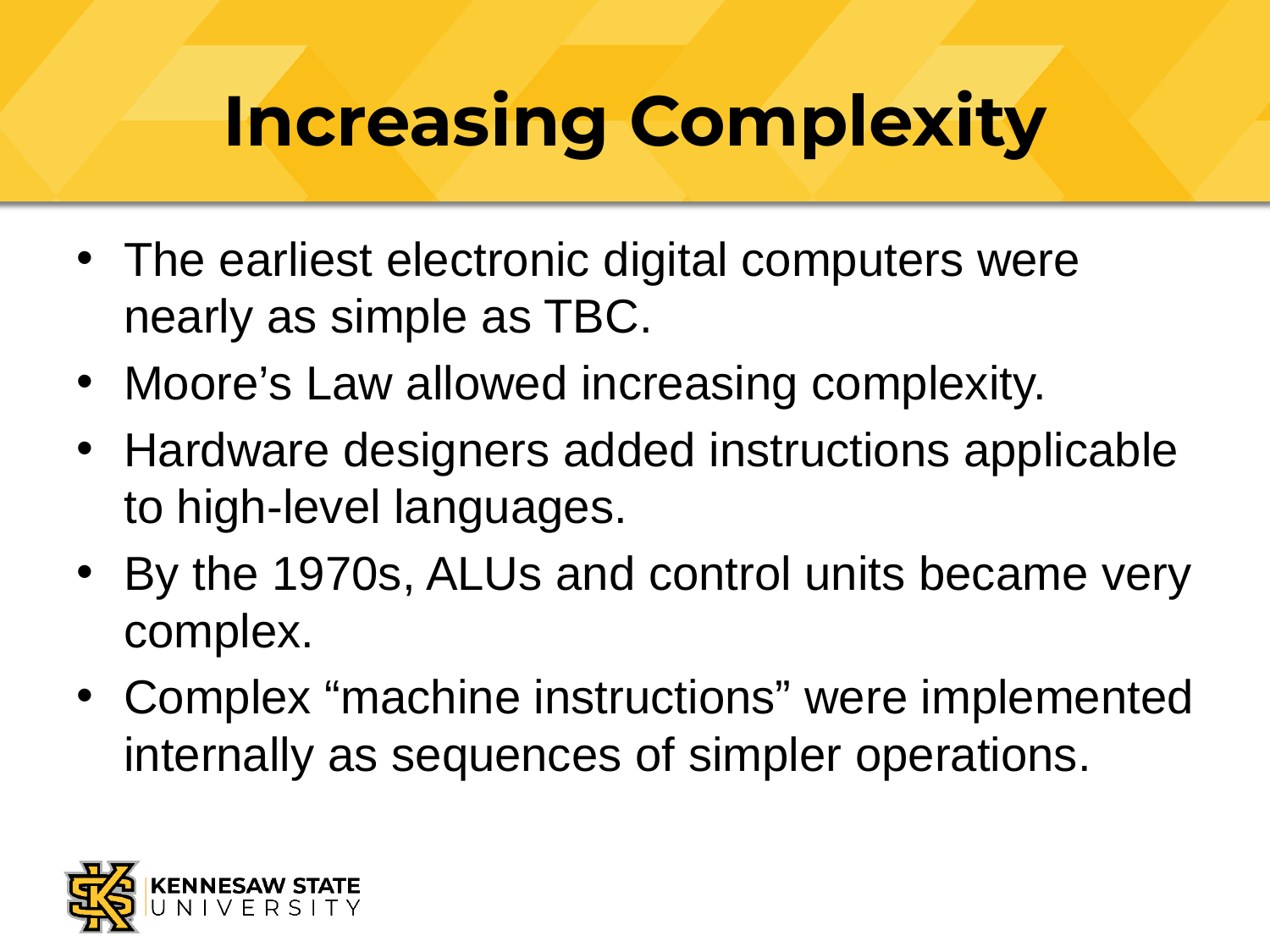

# Increasing Complexity
The earliest electronic digital computers were nearly as simple as TBC.
Moore’s Law allowed increasing complexity.
Hardware designers added instructions applicable to high-level languages.
By the 1970s, ALUs and control units became very complex.
Complex “machine instructions” were implemented internally as sequences of simpler operations.